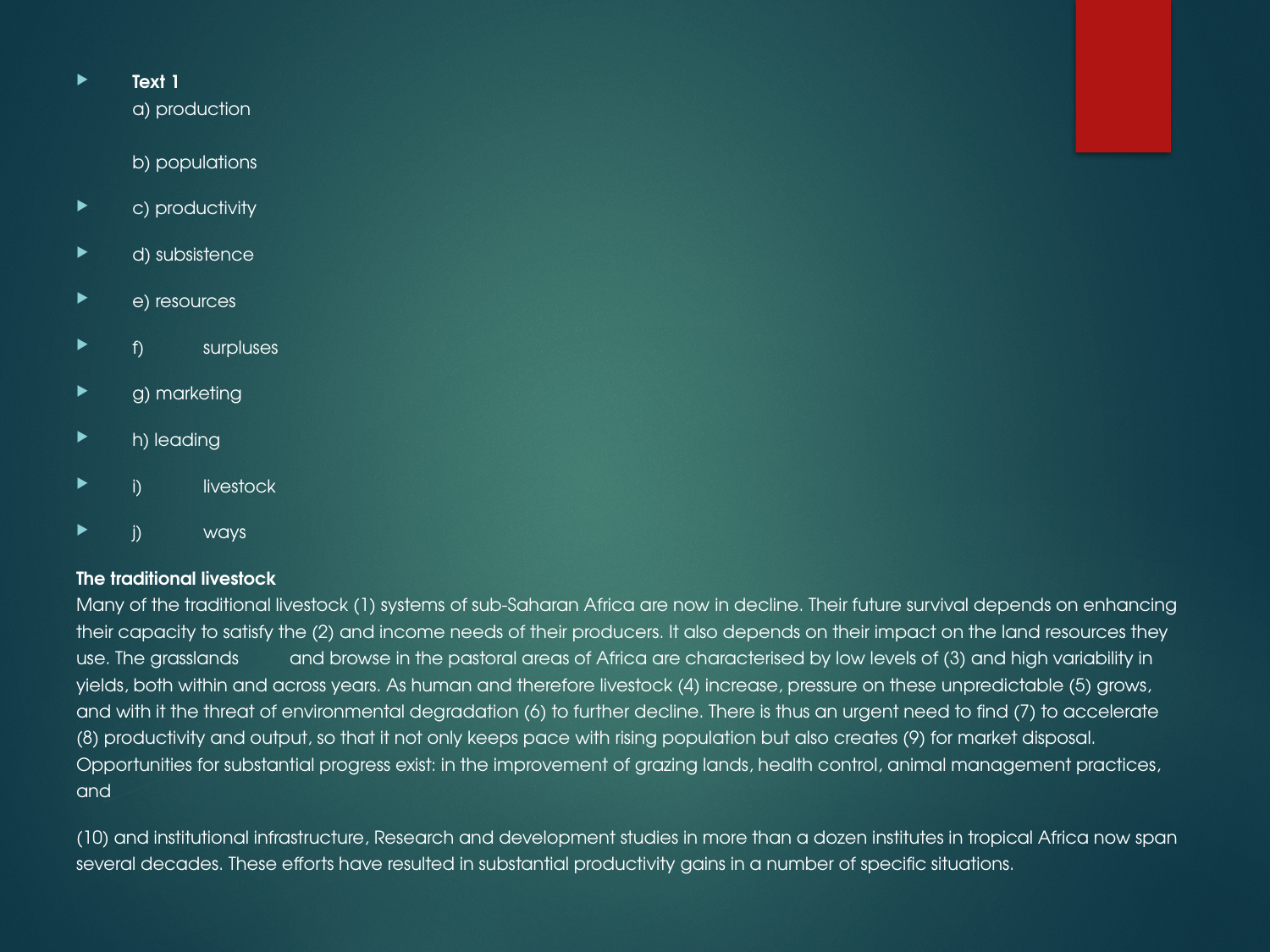

Text 1
a) production
b) populations
c) productivity
d) subsistence
e) resources
f)	surpluses
g) marketing
h) leading
i)	livestock
j)	ways
The traditional livestock
Many of the traditional livestock (1) systems of sub-Saharan Africa are now in decline. Their future survival depends on enhancing their capacity to satisfy the (2) and income needs of their producers. It also depends on their impact on the land resources they use. The grasslands	and browse in the pastoral areas of Africa are characterised by low levels of (3) and high variability in yields, both within and across years. As human and therefore livestock (4) increase, pressure on these unpredictable (5) grows, and with it the threat of environmental degradation (6) to further decline. There is thus an urgent need to find (7) to accelerate (8) productivity and output, so that it not only keeps pace with rising population but also creates (9) for market disposal. Opportunities for substantial progress exist: in the improvement of grazing lands, health control, animal management practices, and
(10) and institutional infrastructure, Research and development studies in more than a dozen institutes in tropical Africa now span several decades. These efforts have resulted in substantial productivity gains in a number of specific situations.